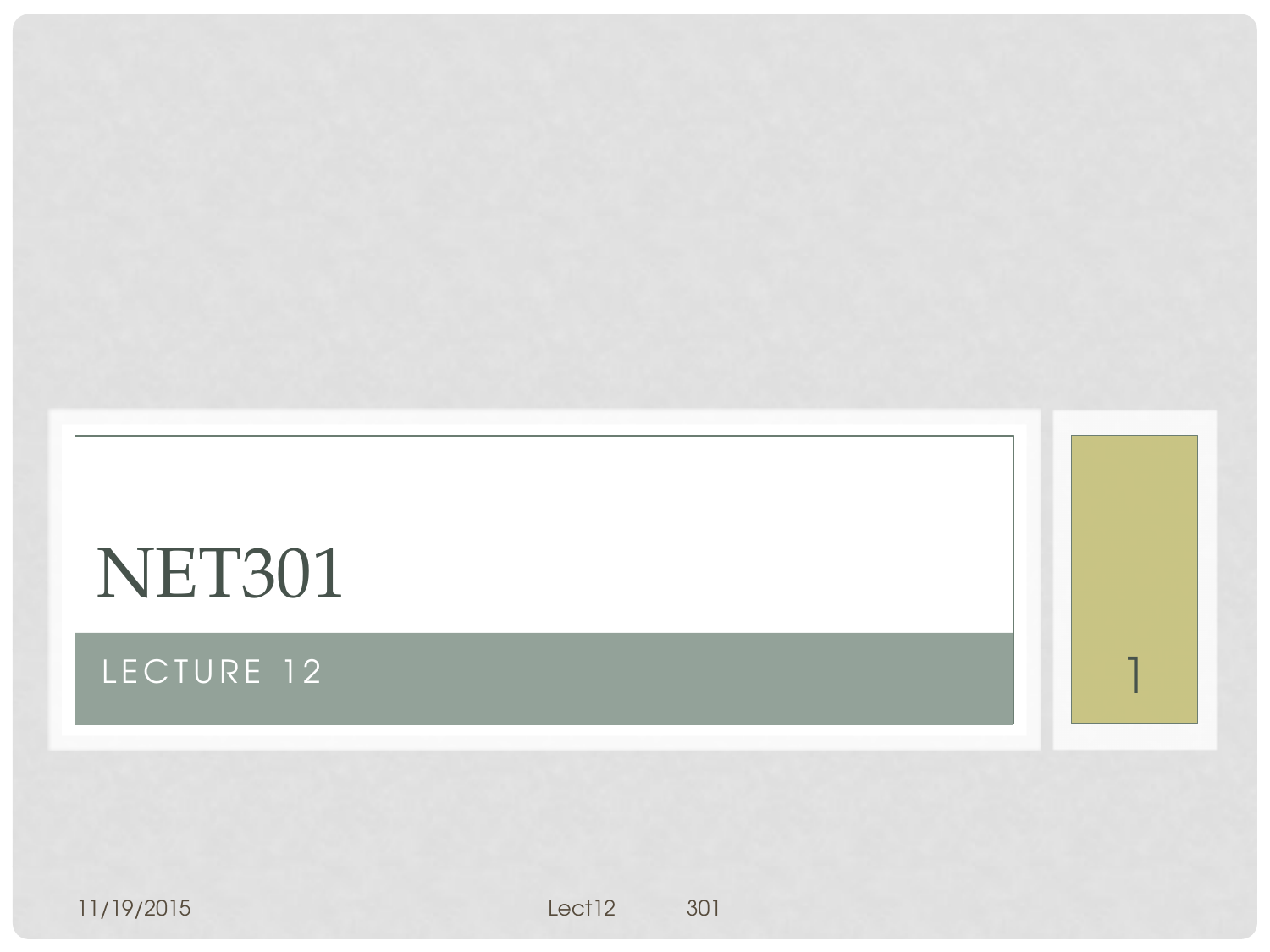

# net301
1
LECTURE 12
11/19/2015
Lect12            301